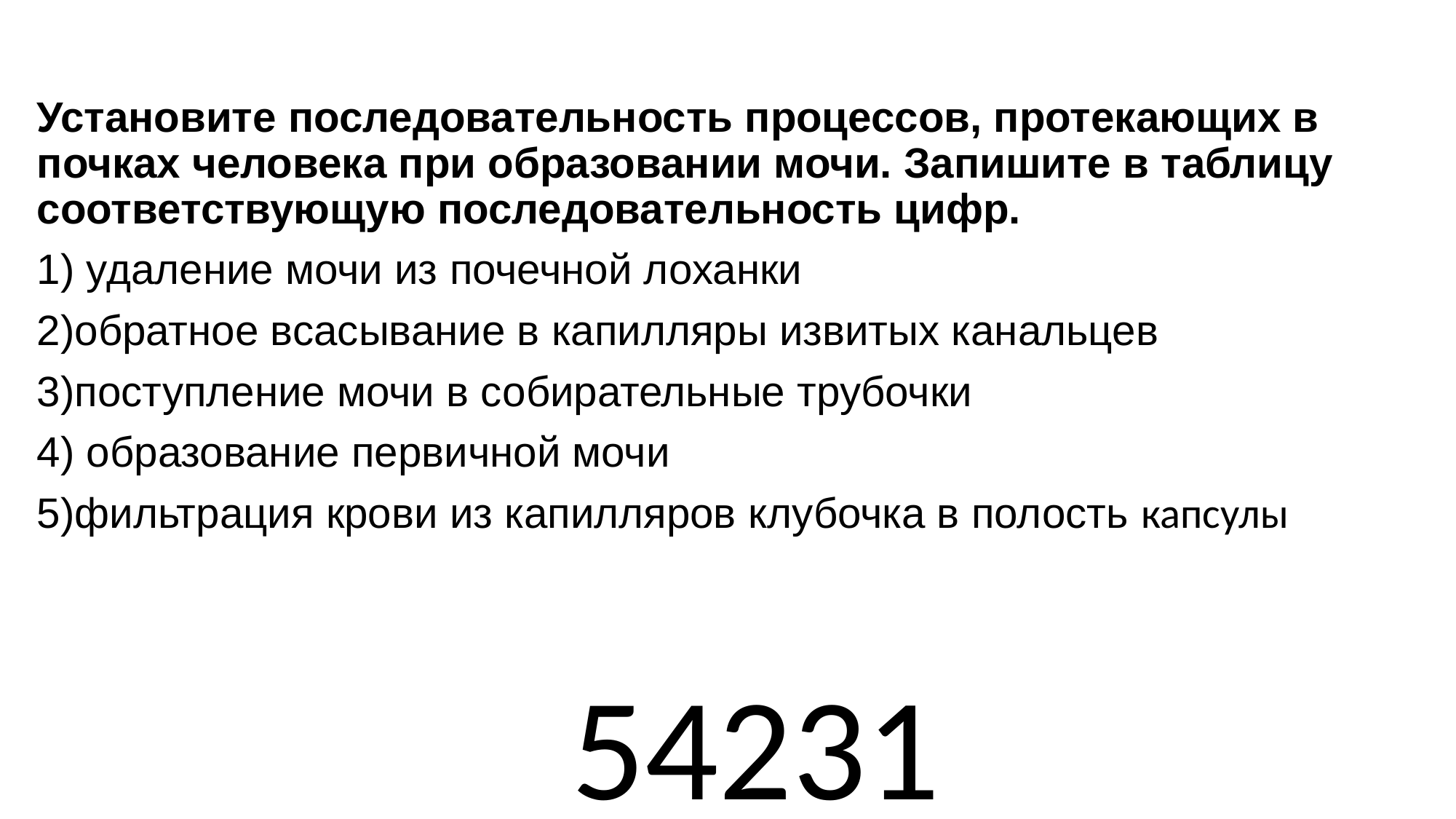

Установите последовательность процессов, протекающих в почках человека при образовании мочи. Запишите в таблицу соответствующую последовательность цифр.
1) удаление мочи из почечной лоханки
2)обратное всасывание в капилляры извитых канальцев
3)поступление мочи в собирательные трубочки
4) образование первичной мочи
5)фильтрация крови из капилляров клубочка в полость капсулы
54231